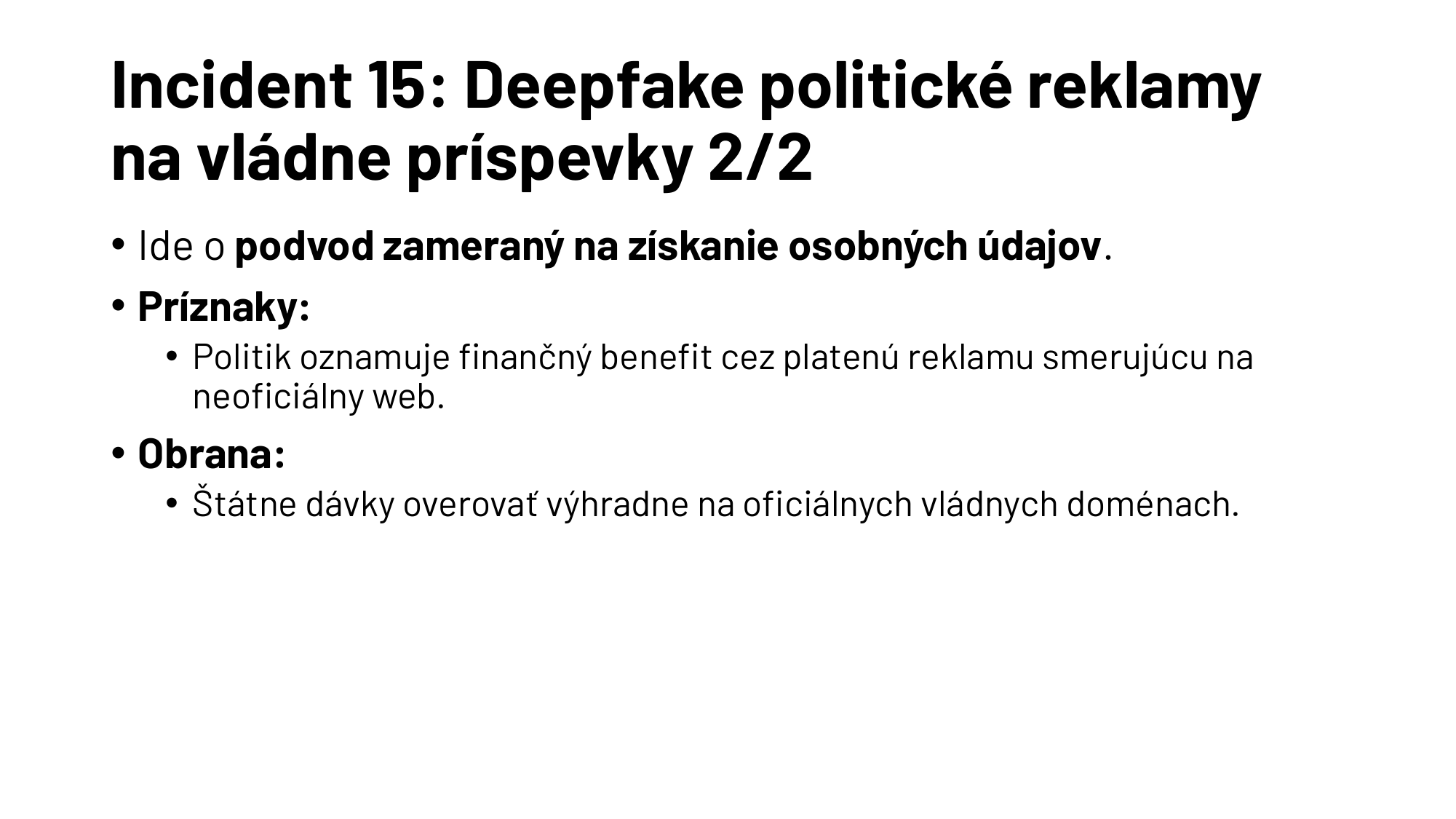

# Incident 15: Deepfake politické reklamy na vládne príspevky 2/2
Ide o podvod zameraný na získanie osobných údajov.
Príznaky:
Politik oznamuje finančný benefit cez platenú reklamu smerujúcu na neoficiálny web.
Obrana:
Štátne dávky overovať výhradne na oficiálnych vládnych doménach.